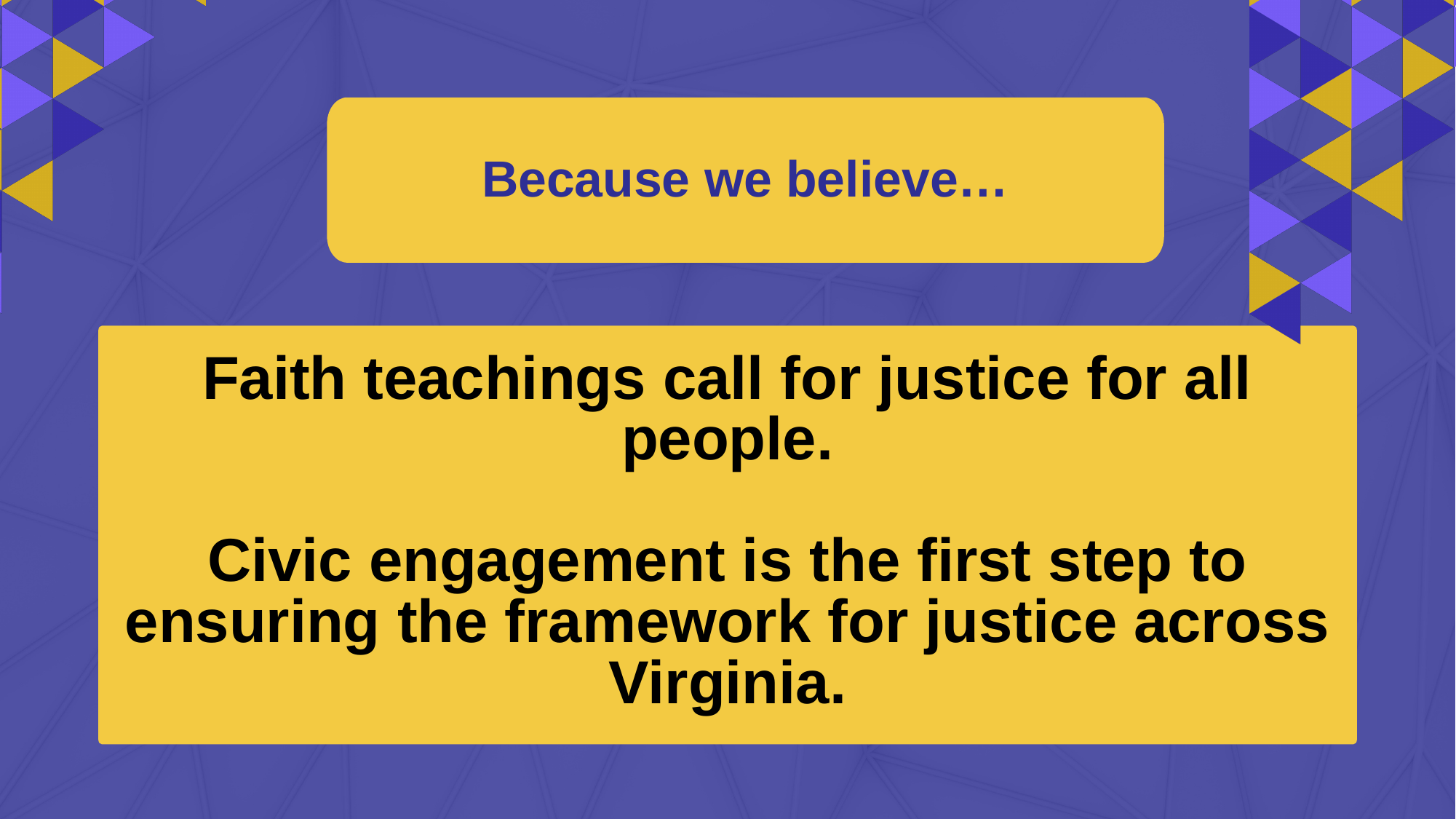

Because we believe…

Faith teachings call for justice for all people.

Civic engagement is the first step to ensuring the framework for justice across Virginia.